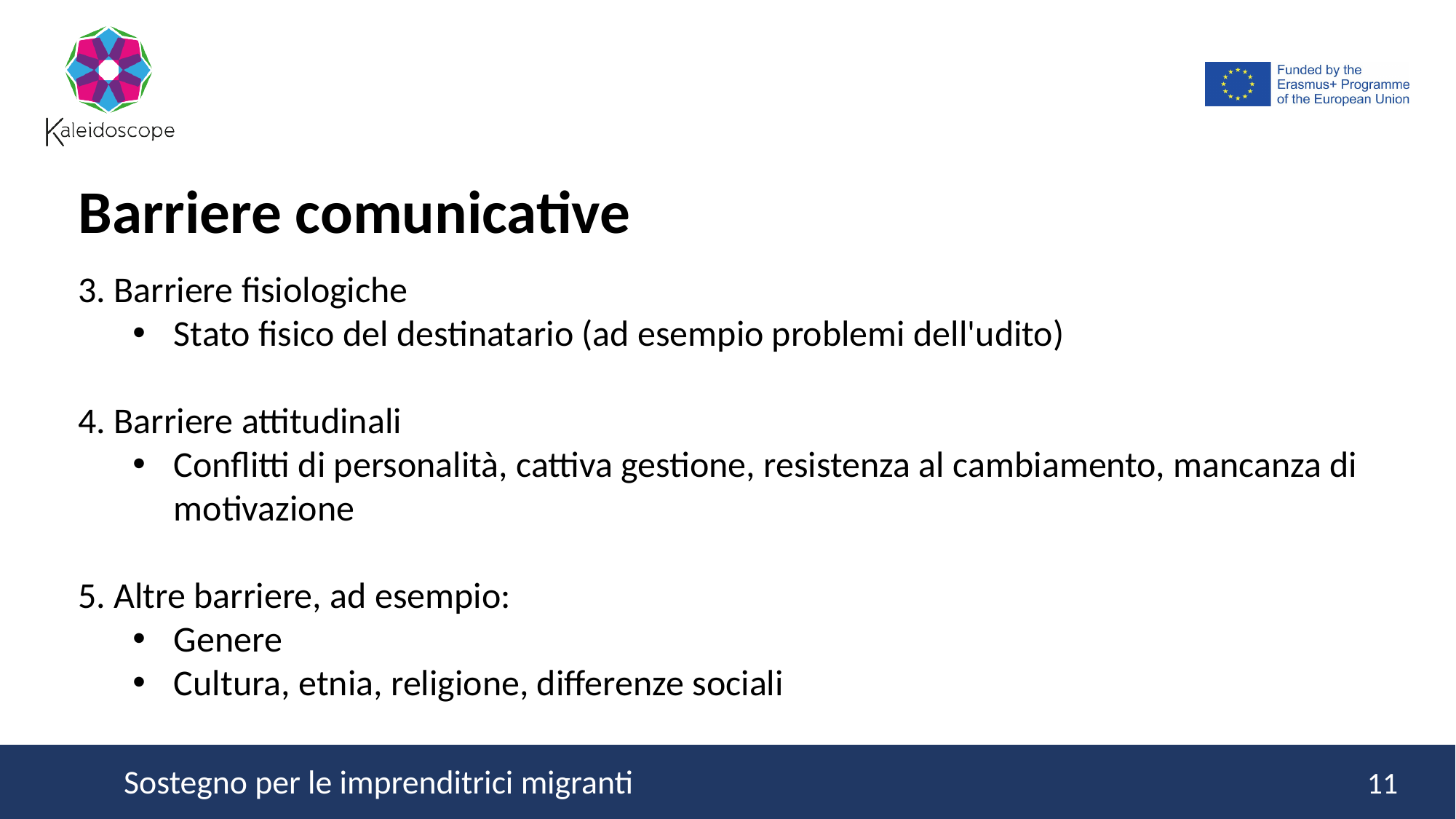

Barriere comunicative
3. Barriere fisiologiche
Stato fisico del destinatario (ad esempio problemi dell'udito)

4. Barriere attitudinali
Conflitti di personalità, cattiva gestione, resistenza al cambiamento, mancanza di motivazione

5. Altre barriere, ad esempio:
Genere
Cultura, etnia, religione, differenze sociali

11